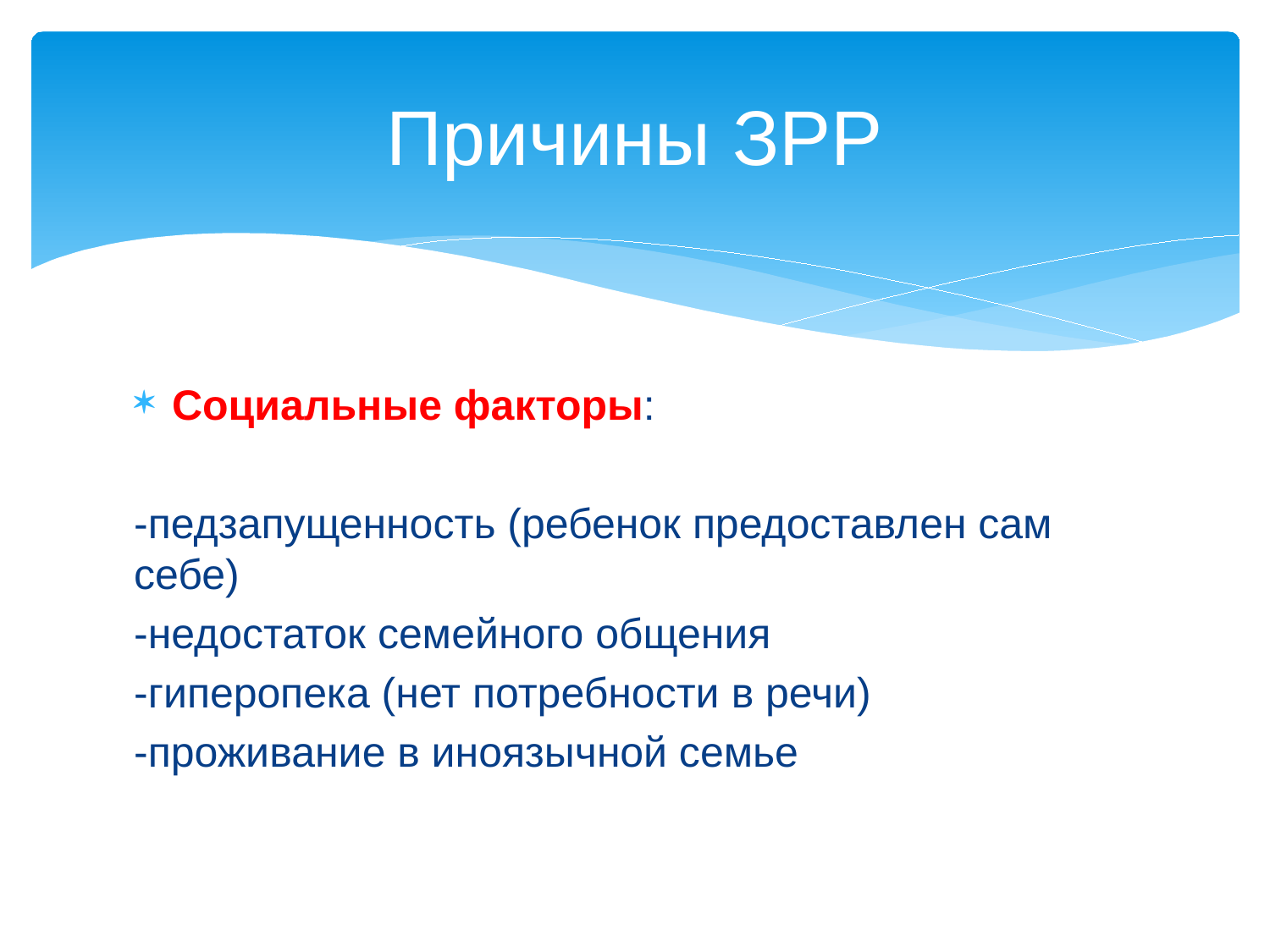

# Причины ЗРР
Социальные факторы:

-педзапущенность (ребенок предоставлен сам себе)
-недостаток семейного общения
-гиперопека (нет потребности в речи)
-проживание в иноязычной семье